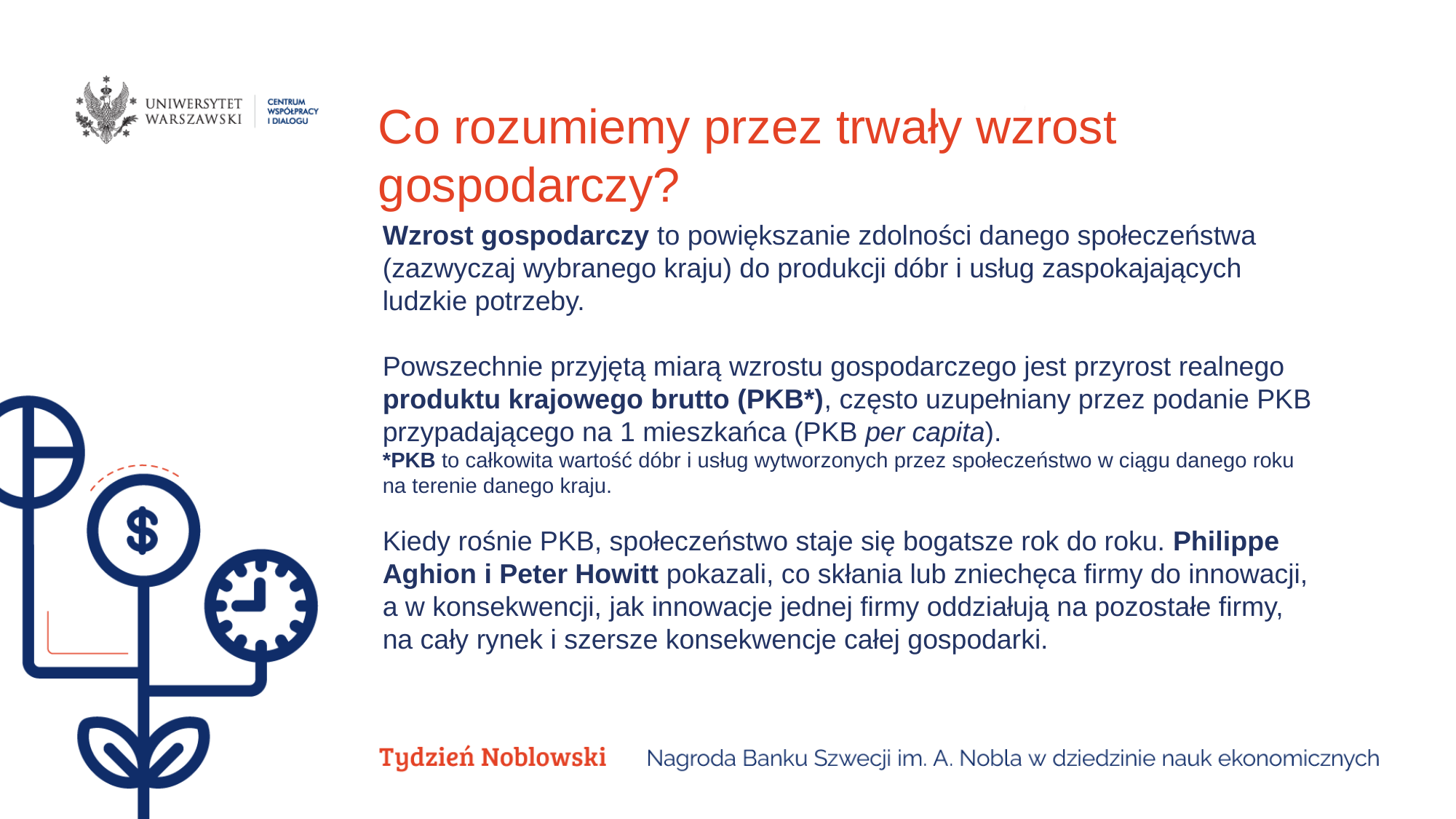

Co rozumiemy przez trwały wzrost gospodarczy?
Wzrost gospodarczy to powiększanie zdolności danego społeczeństwa (zazwyczaj wybranego kraju) do produkcji dóbr i usług zaspokajających ludzkie potrzeby.

Powszechnie przyjętą miarą wzrostu gospodarczego jest przyrost realnego produktu krajowego brutto (PKB*), często uzupełniany przez podanie PKB przypadającego na 1 mieszkańca (PKB per capita).
*PKB to całkowita wartość dóbr i usług wytworzonych przez społeczeństwo w ciągu danego roku na terenie danego kraju.

Kiedy rośnie PKB, społeczeństwo staje się bogatsze rok do roku. Philippe Aghion i Peter Howitt pokazali, co skłania lub zniechęca firmy do innowacji, a w konsekwencji, jak innowacje jednej firmy oddziałują na pozostałe firmy, na cały rynek i szersze konsekwencje całej gospodarki.